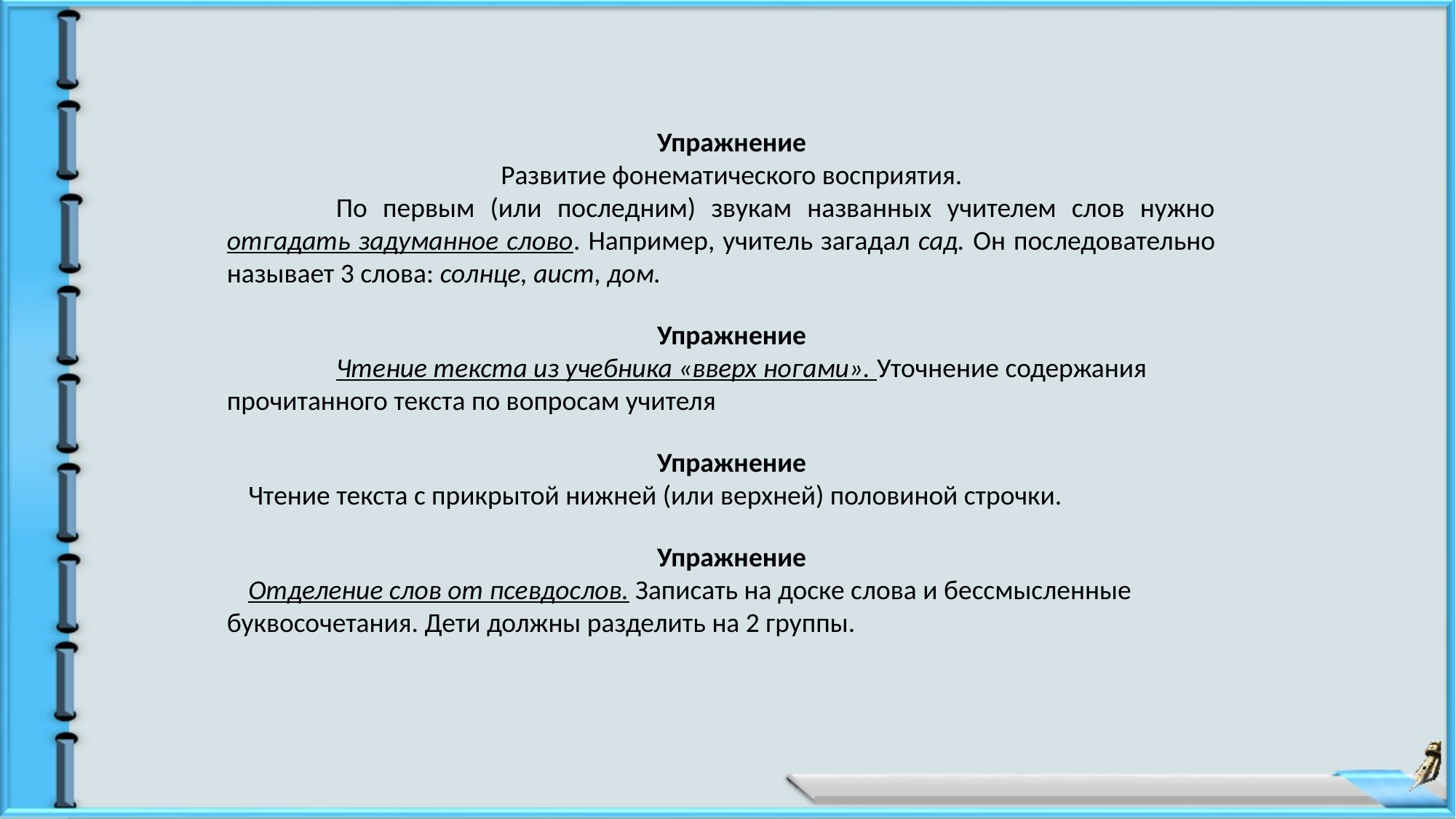

Упражнение
Развитие фонематического восприятия.
	По первым (или последним) звукам названных учителем слов нужно отгадать задуманное слово. Например, учитель загадал сад. Он последовательно называет 3 слова: солнце, аист, дом.

Упражнение
	Чтение текста из учебника «вверх ногами». Уточнение содержания прочитанного текста по вопросам учителя

Упражнение
Чтение текста с прикрытой нижней (или верхней) половиной строчки.

Упражнение
Отделение слов от псевдослов. Записать на доске слова и бессмысленные буквосочетания. Дети должны разделить на 2 группы.